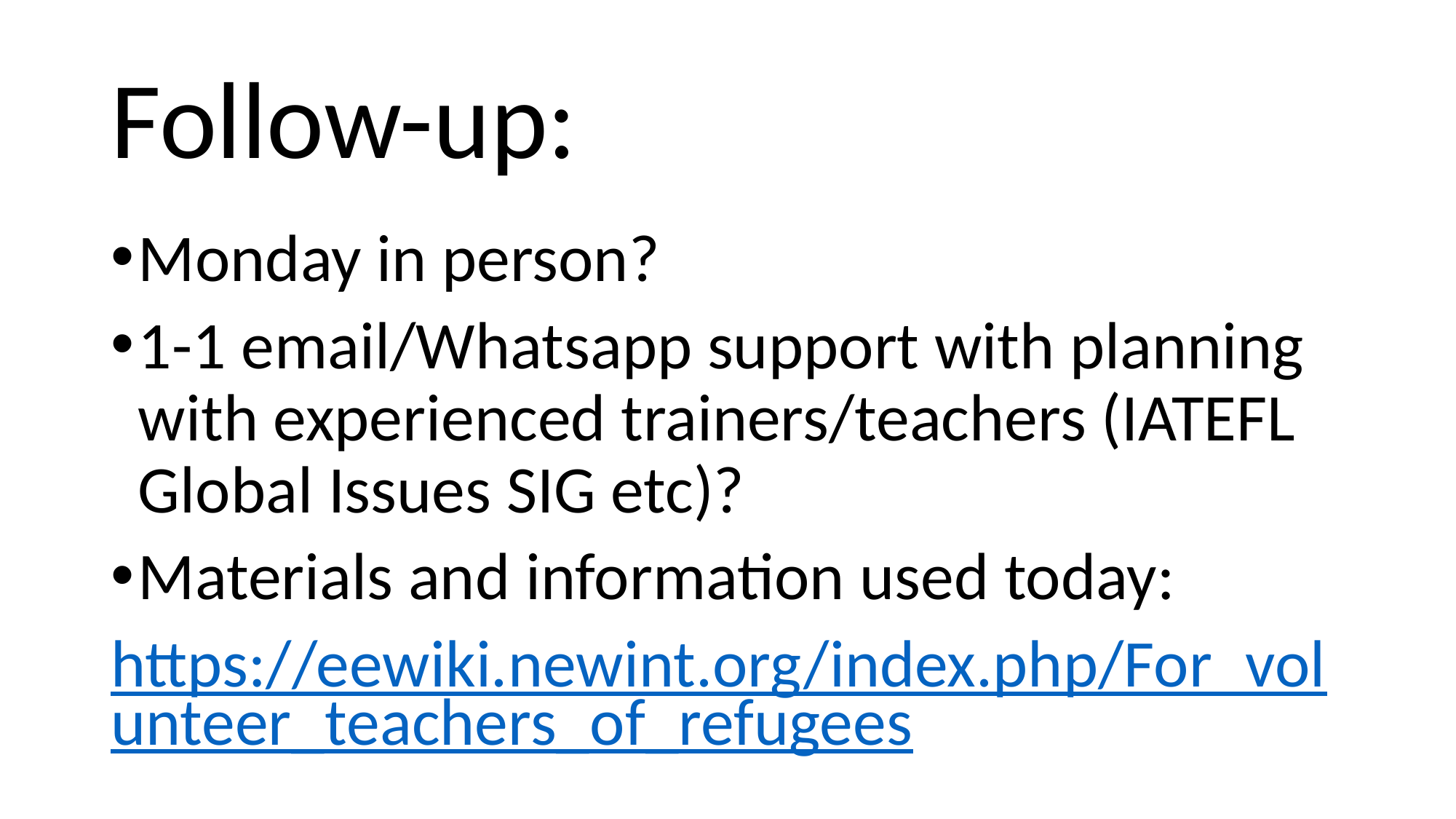

# Follow-up:
Monday in person?
1-1 email/Whatsapp support with planning with experienced trainers/teachers (IATEFL Global Issues SIG etc)?
Materials and information used today:
https://eewiki.newint.org/index.php/For_volunteer_teachers_of_refugees